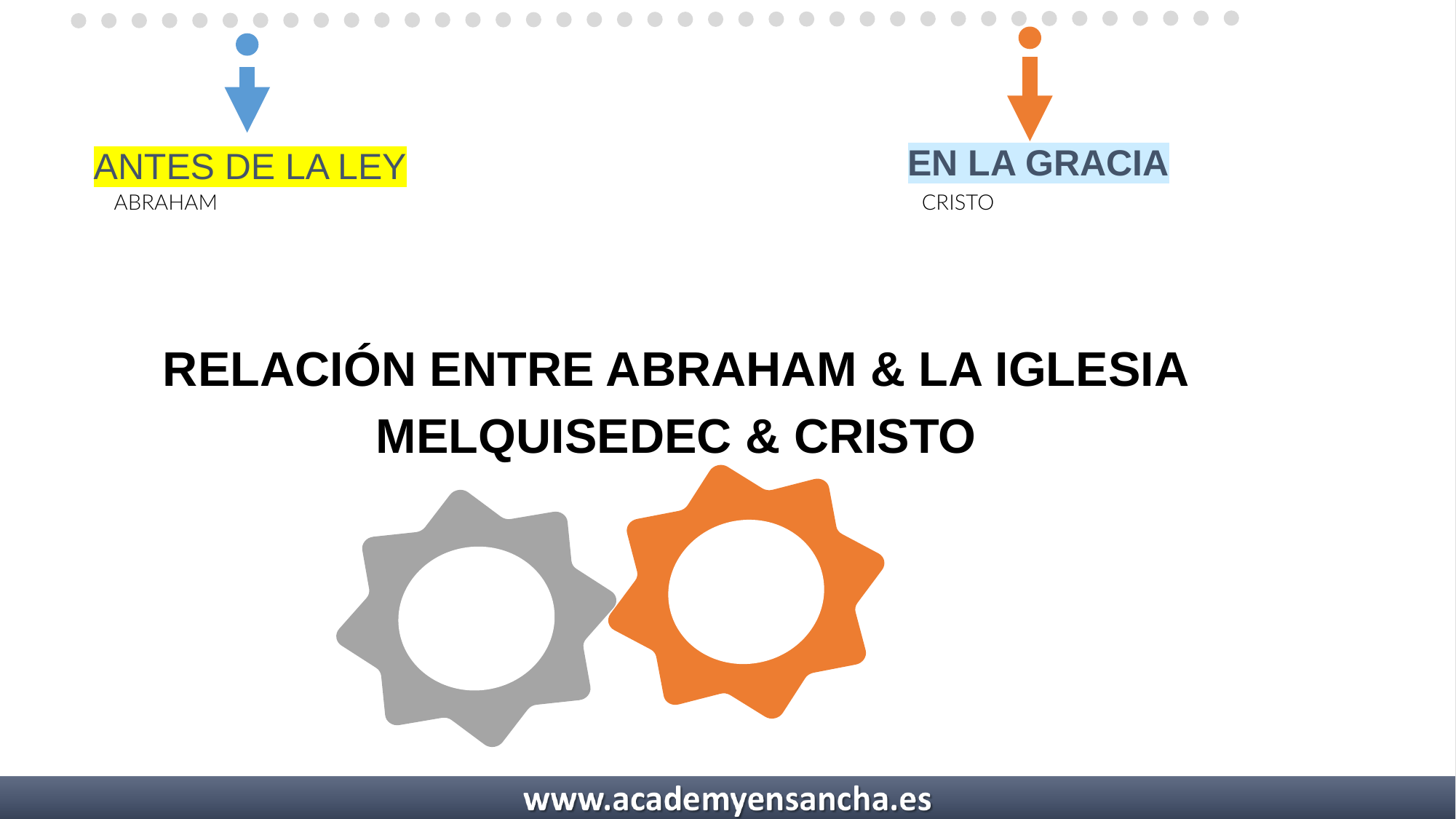

EN LA GRACIA
ANTES DE LA LEY
ABRAHAM
CRISTO

RELACIÓN ENTRE ABRAHAM & LA IGLESIA
MELQUISEDEC & CRISTO